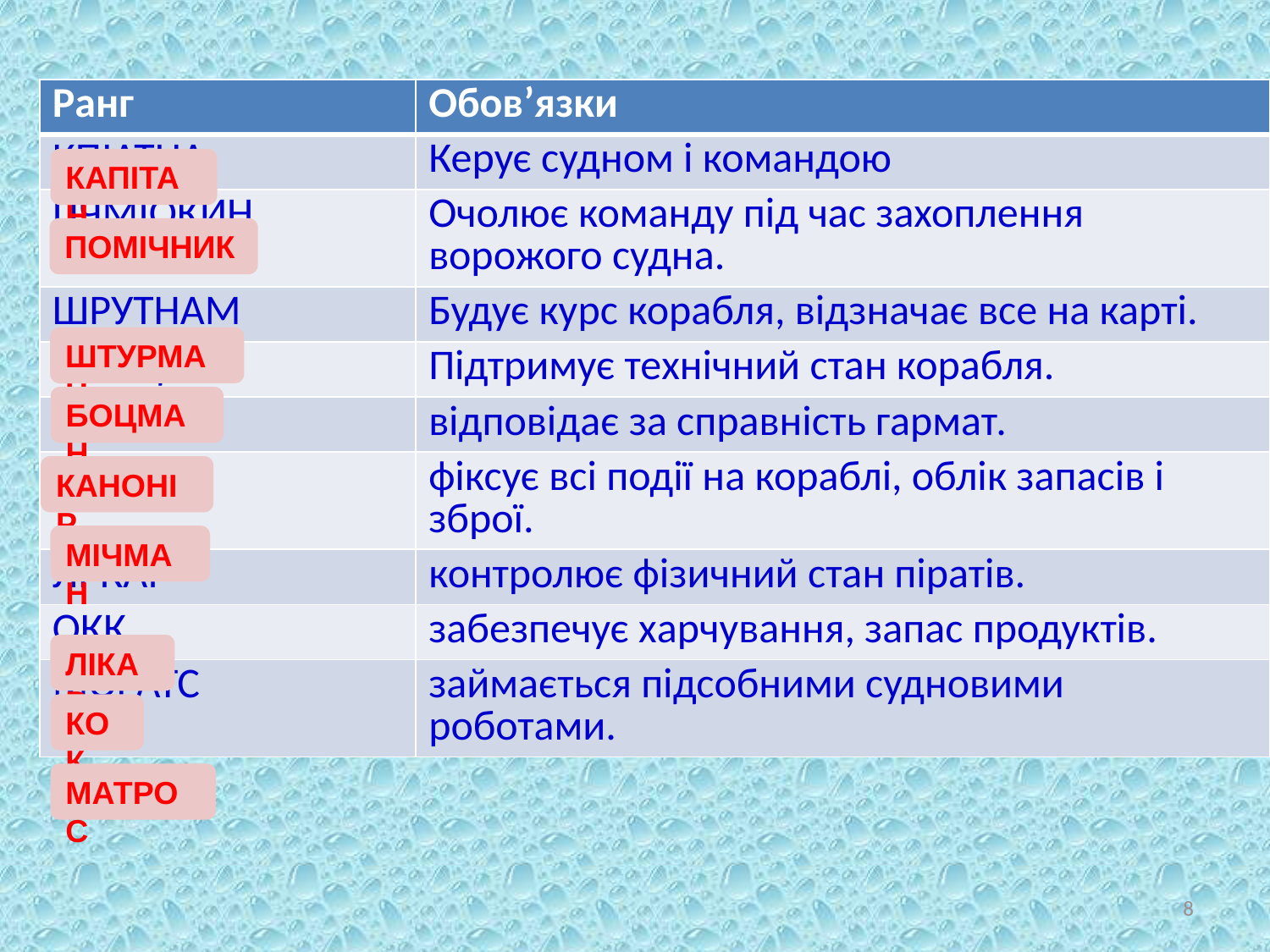

| Ранг | Обов’язки |
| --- | --- |
| КПІАТНА | Керує судном і командою |
| ПЧМІОКИН | Очолює команду під час захоплення ворожого судна. |
| ШРУТНАМ | Будує курс корабля, відзначає все на карті. |
| БМАЦОН | Підтримує технічний стан корабля. |
| КАНІОНР | відповідає за справність гармат. |
| МЧІНАМ | фіксує всі події на кораблі, облік запасів і зброї. |
| ЛРКАІ | контролює фізичний стан піратів. |
| ОКК | забезпечує харчування, запас продуктів. |
| МОРАТС | займається підсобними судновими роботами. |
КАПІТАН
ПОМІЧНИК
ШТУРМАН
БОЦМАН
КАНОНІР
МІЧМАН
ЛІКАР
КОК
МАТРОС
8